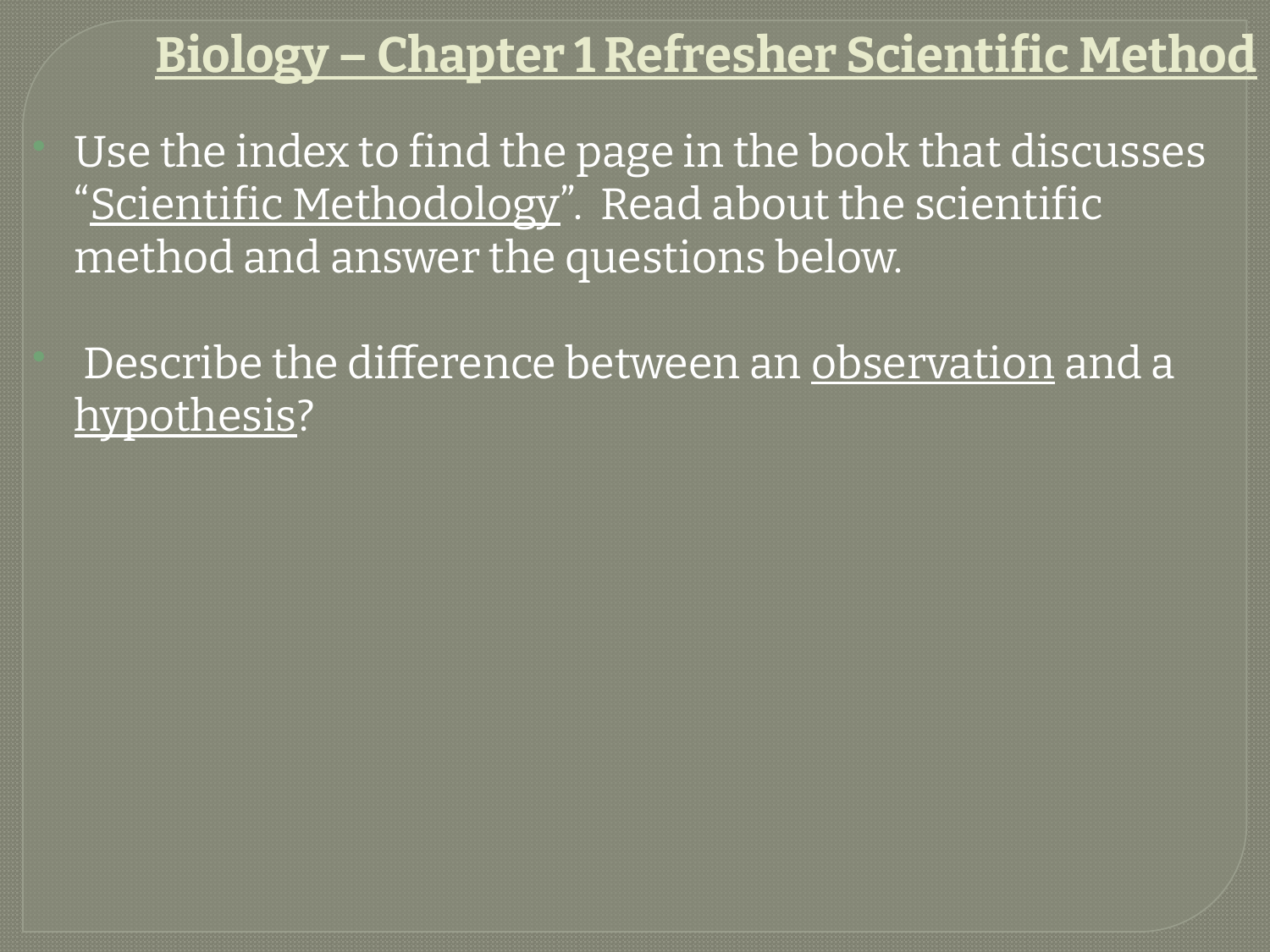

# Biology – Chapter 1 Refresher Scientific Method
Use the index to find the page in the book that discusses “Scientific Methodology”.  Read about the scientific method and answer the questions below.

 Describe the difference between an observation and a hypothesis?